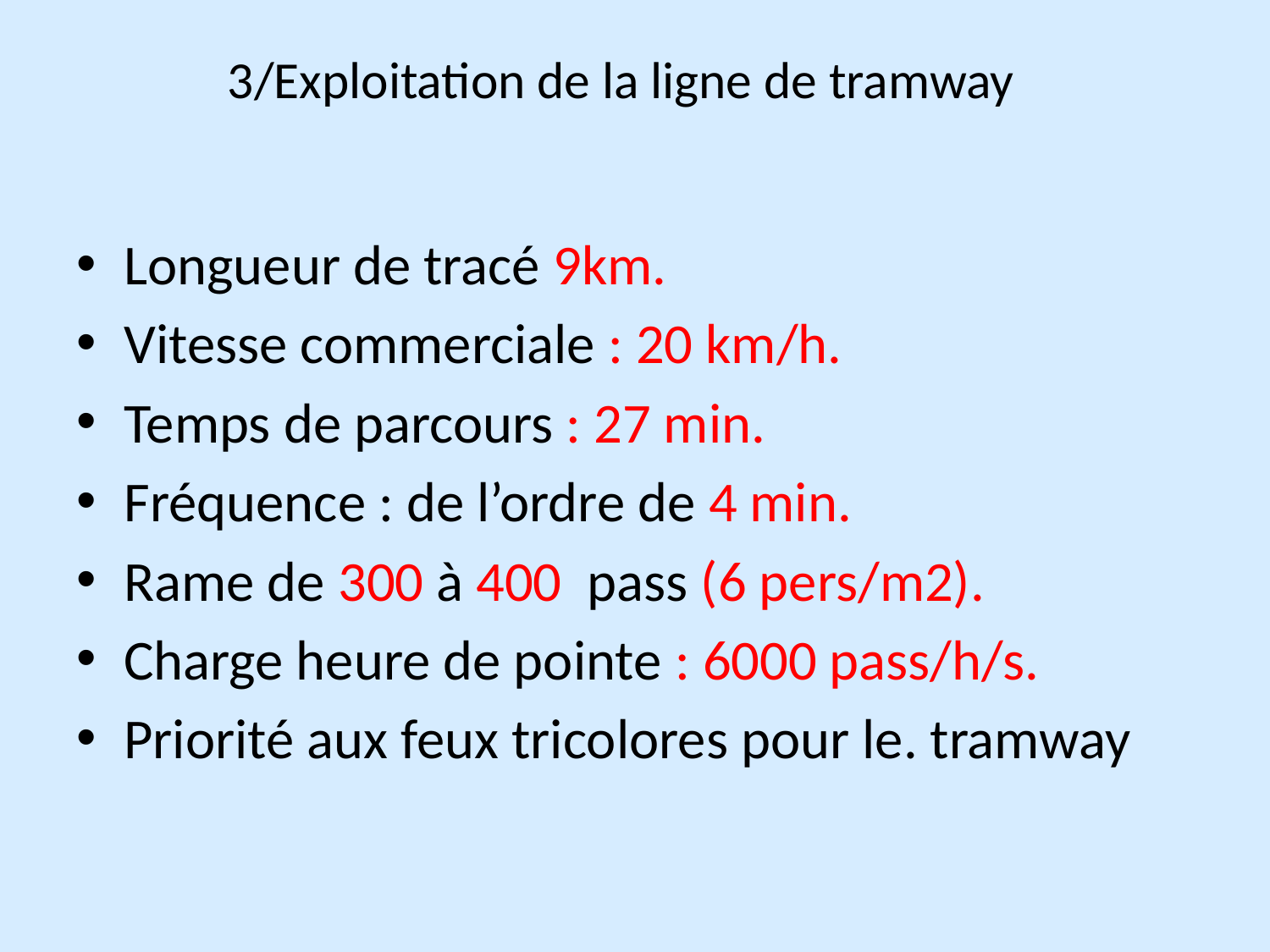

# 3/Exploitation de la ligne de tramway
Longueur de tracé 9km.
Vitesse commerciale : 20 km/h.
Temps de parcours : 27 min.
Fréquence : de l’ordre de 4 min.
Rame de 300 à 400  pass (6 pers/m2).
Charge heure de pointe : 6000 pass/h/s.
Priorité aux feux tricolores pour le. tramway